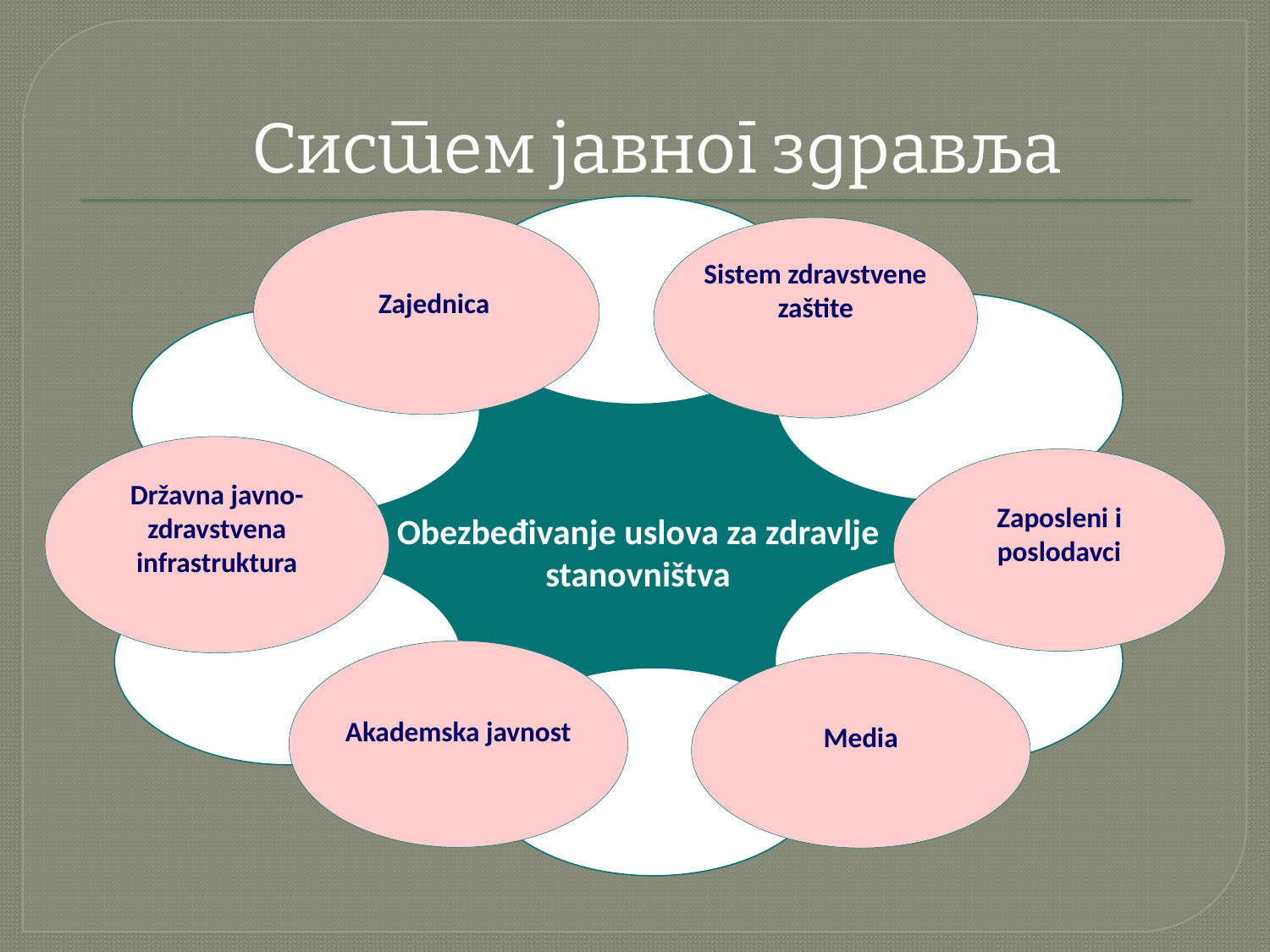

# Систем јавног здравља

Sistem zdravstvene zaštite

Zajednica

Obezbeđivanje uslova za zdravlje stanovništva

Državna javno-zdravstvena infrastruktura

Zaposleni i poslodavci

Akademska javnost

Media